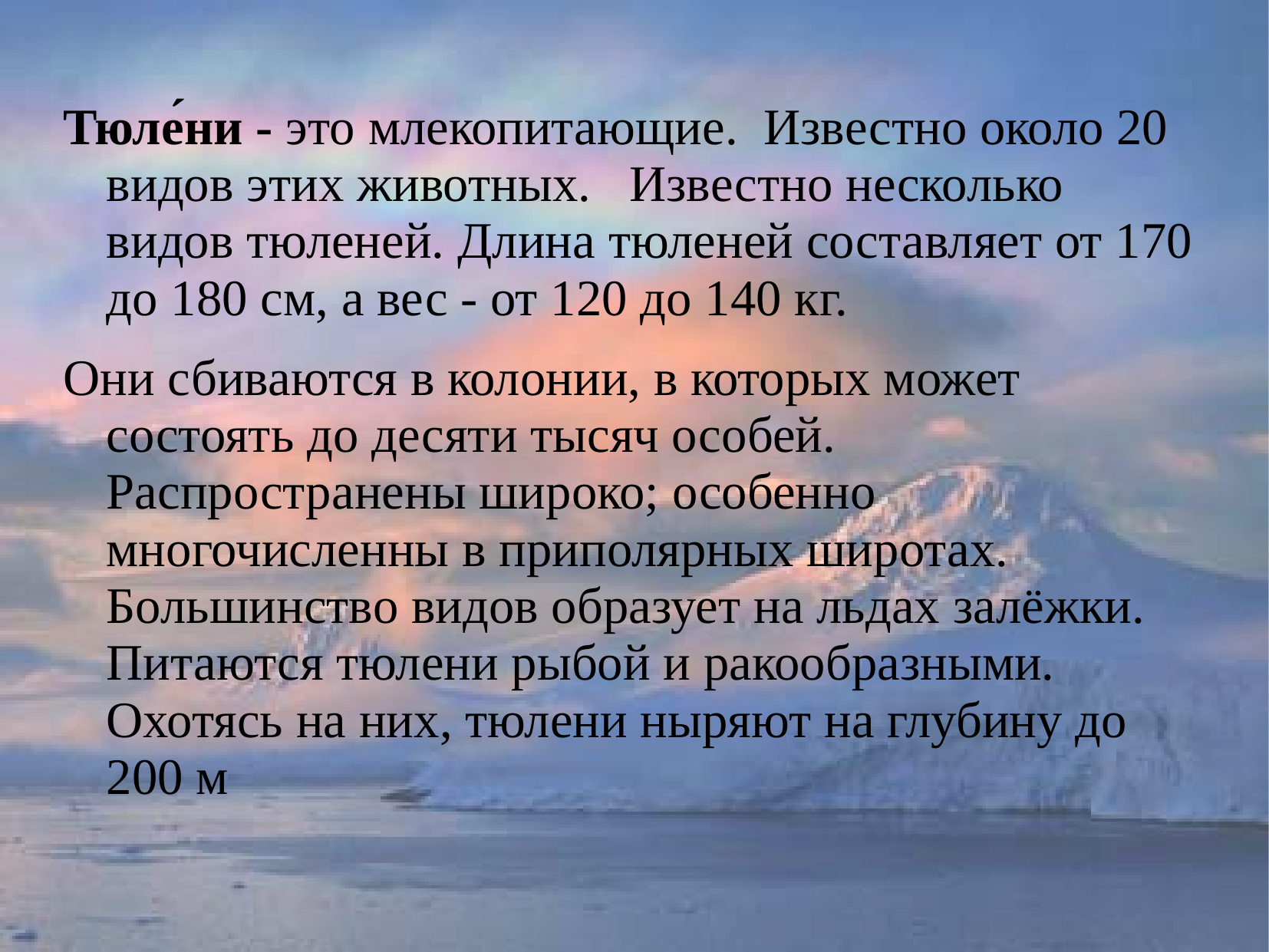

Тюле́ни - это млекопитающие.  Известно около 20 видов этих животных.   Известно несколько видов тюленей. Длина тюленей составляет от 170 до 180 см, а вес - от 120 до 140 кг.
Они сбиваются в колонии, в которых может состоять до десяти тысяч особей. Распространены широко; особенно многочисленны в приполярных широтах. Большинство видов образует на льдах залёжки. Питаются тюлени рыбой и ракообразными. Охотясь на них, тюлени ныряют на глубину до 200 м